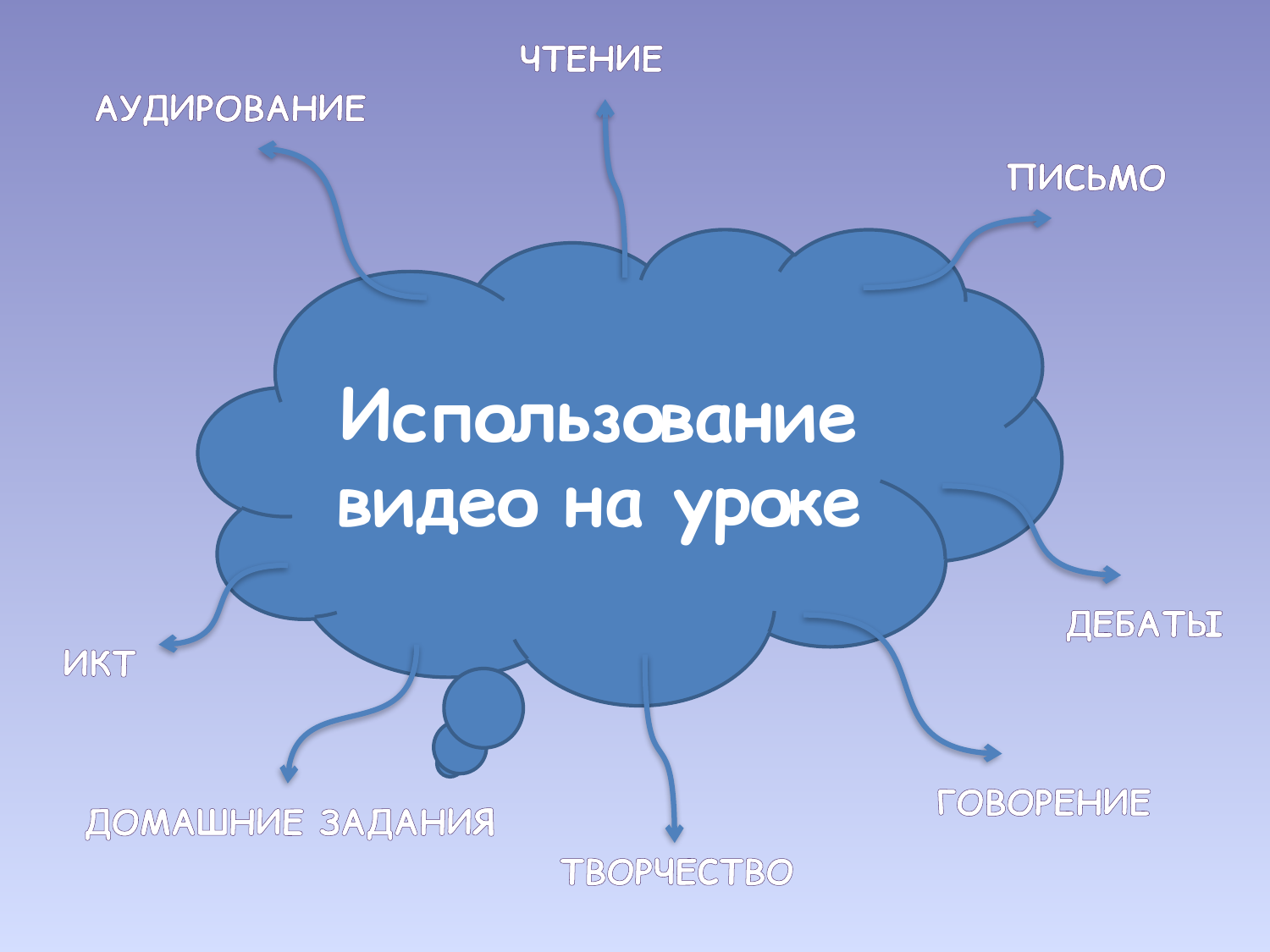

чтение
аудирование
письмо
Использование видео на уроке
дебаты
ИКТ
говорение
Домашние задания
творчество